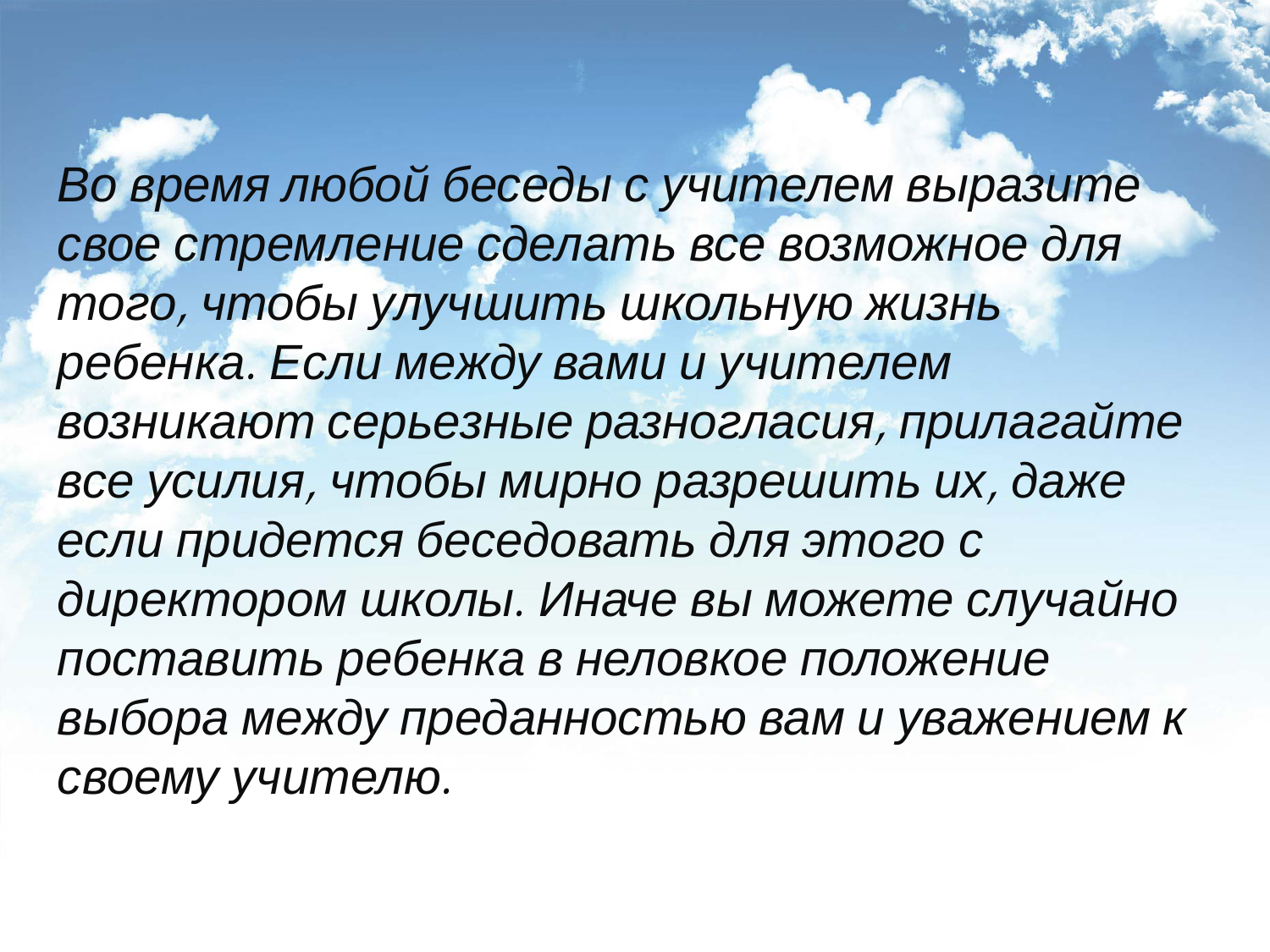

#
Во время любой беседы с учителем выразите свое стремление сделать все возможное для того, чтобы улучшить школьную жизнь ребенка. Если между вами и учителем возникают серьезные разногласия, прилагайте все усилия, чтобы мирно разрешить их, даже если придется беседовать для этого с директором школы. Иначе вы можете случайно поставить ребенка в неловкое положение выбора между преданностью вам и уважением к своему учителю.